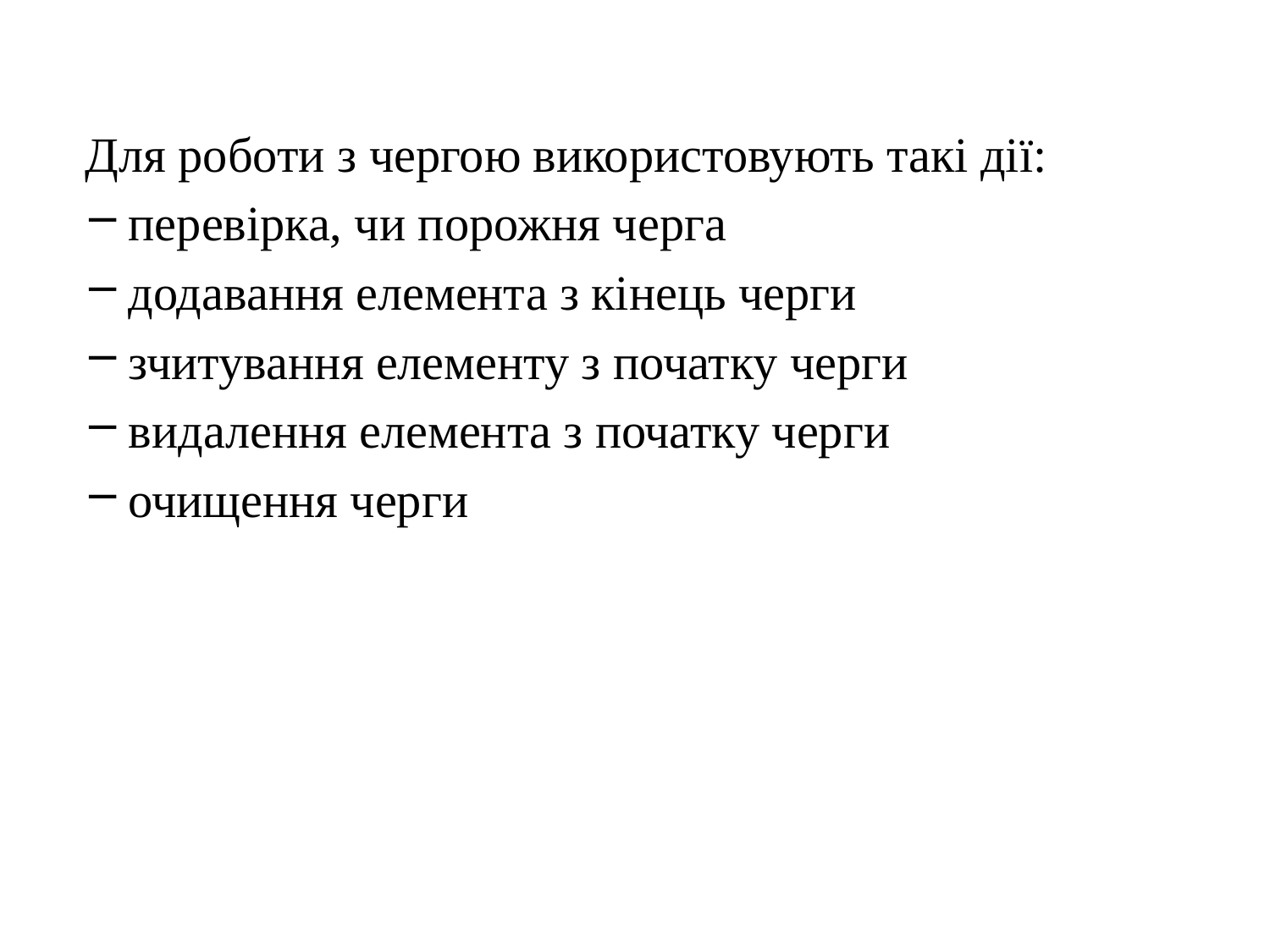

Для роботи з чергою використовують такі дії:
перевірка, чи порожня черга
додавання елемента з кінець черги
зчитування елементу з початку черги
видалення елемента з початку черги
очищення черги